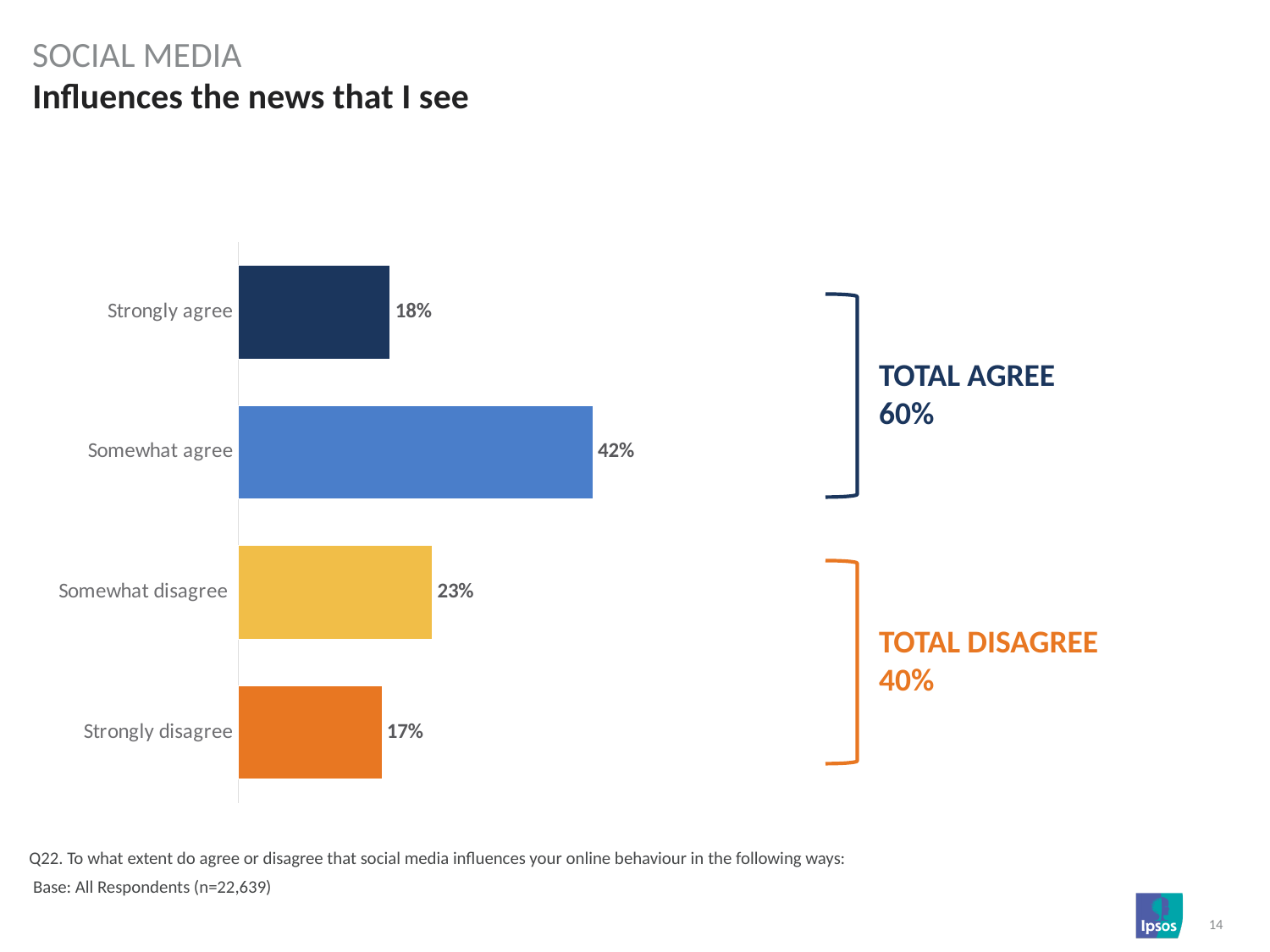

SOCIAL MEDIA
# Influences the news that I see

### Chart

| Category | Column1 |
|---|---|
| Strongly agree | 0.18 |
| Somewhat agree | 0.42 |
| Somewhat disagree  | 0.23 |
| Strongly disagree | 0.17 |
TOTAL AGREE
60%

TOTAL DISAGREE
40%
Q22. To what extent do agree or disagree that social media influences your online behaviour in the following ways:
 Base: All Respondents (n=22,639)